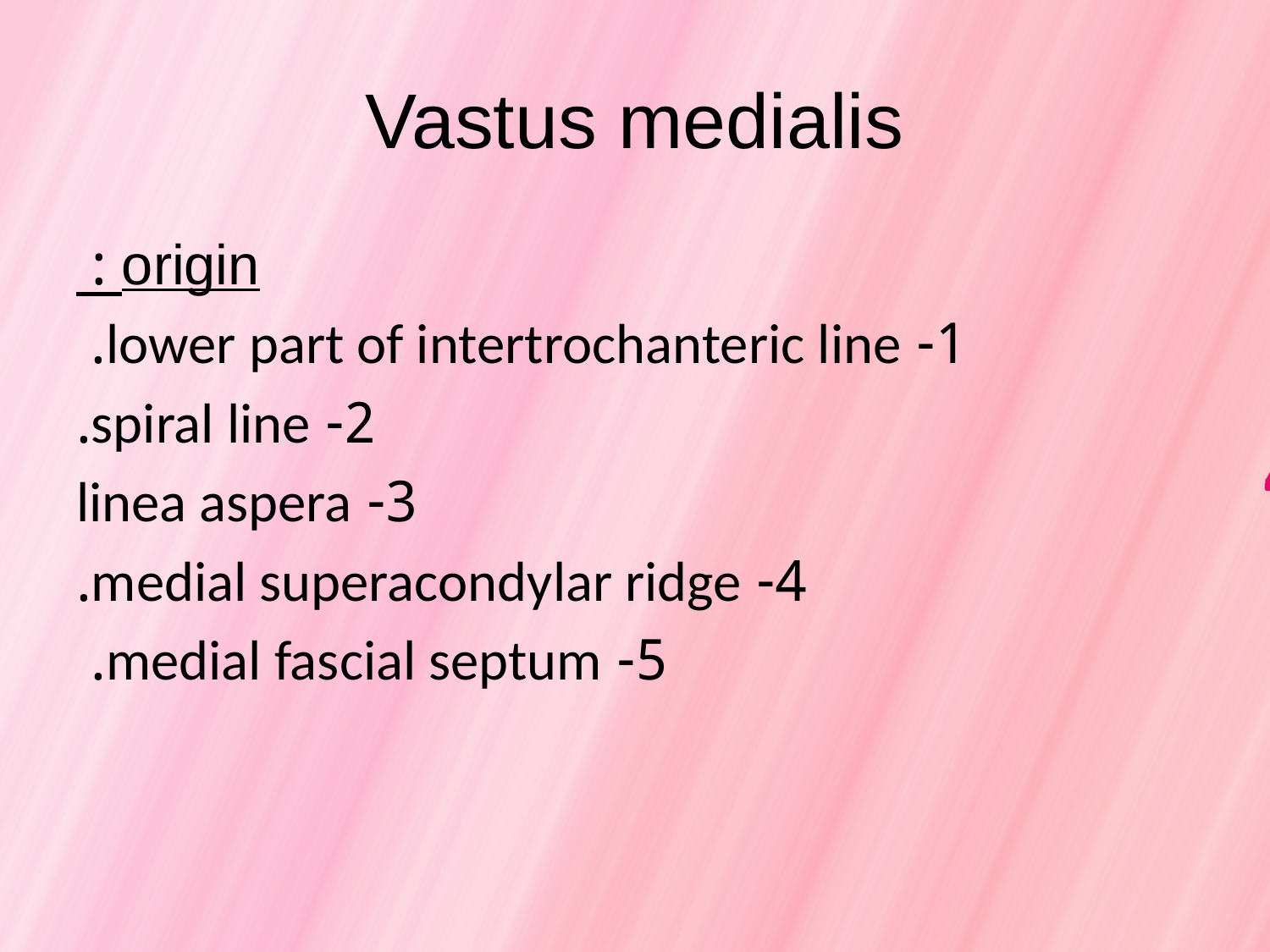

# Vastus medialis
origin :
1- lower part of intertrochanteric line.
2- spiral line.
3- linea aspera
4- medial superacondylar ridge.
5- medial fascial septum.